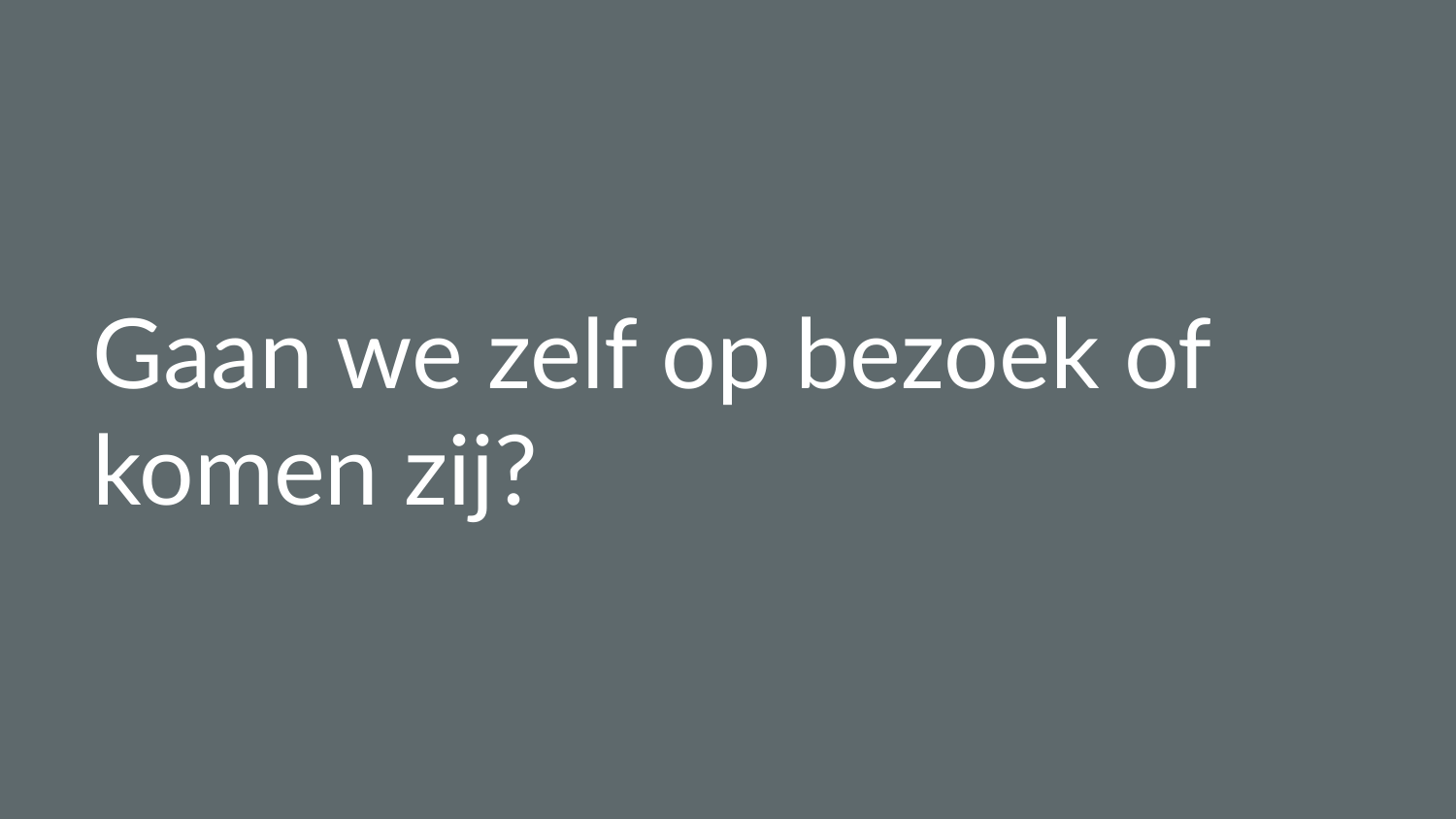

# Gaan we zelf op bezoek of komen zij?